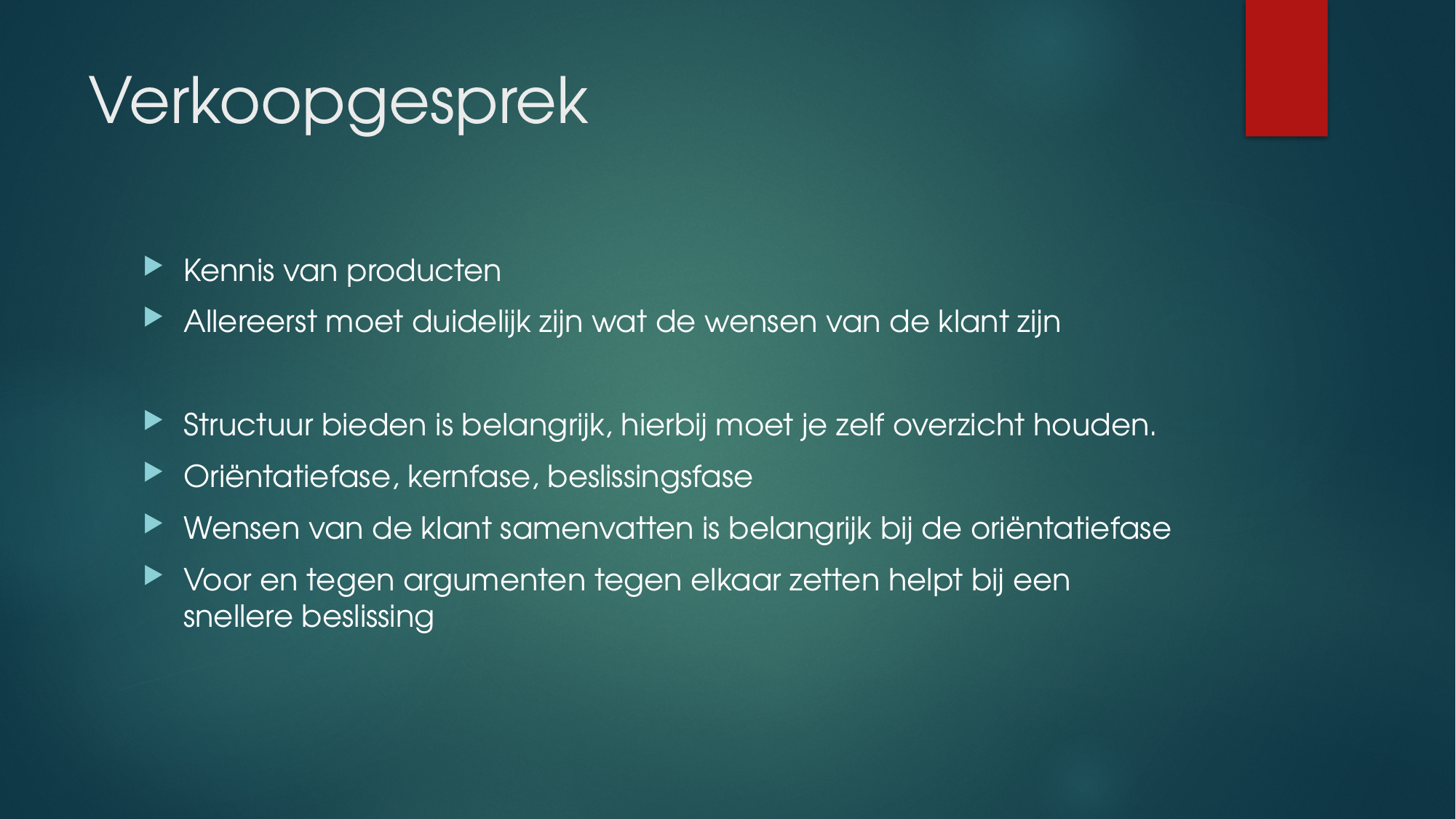

# Verkoopgesprek
Kennis van producten
Allereerst moet duidelijk zijn wat de wensen van de klant zijn

Structuur bieden is belangrijk, hierbij moet je zelf overzicht houden.
Oriëntatiefase, kernfase, beslissingsfase
Wensen van de klant samenvatten is belangrijk bij de oriëntatiefase
Voor en tegen argumenten tegen elkaar zetten helpt bij een snellere beslissing